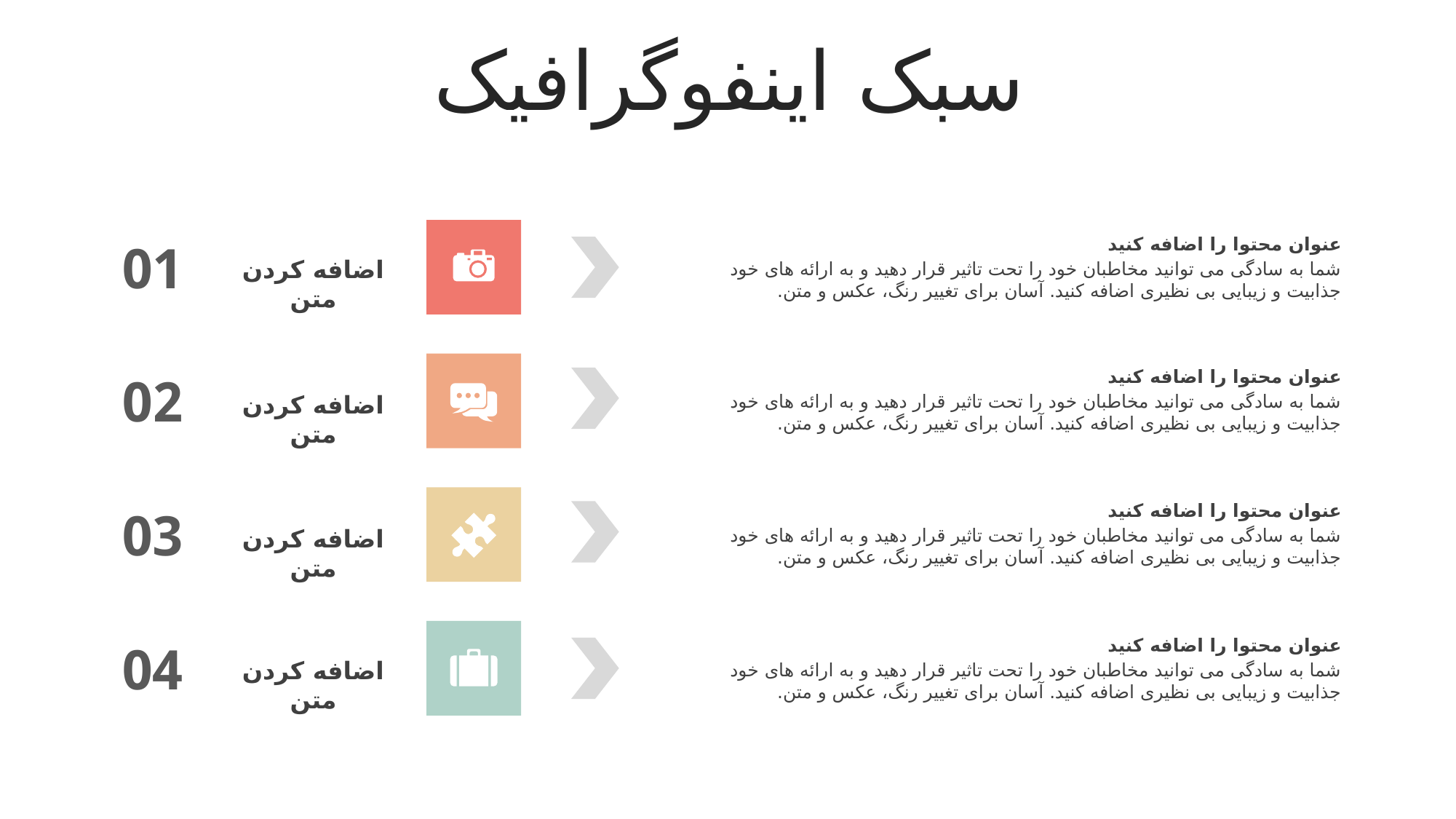

سبک اینفوگرافیک

عنوان محتوا را اضافه کنید
شما به سادگی می توانید مخاطبان خود را تحت تاثیر قرار دهید و به ارائه های خود جذابیت و زیبایی بی نظیری اضافه کنید. آسان برای تغییر رنگ، عکس و متن.
01

اضافه کردن متن

عنوان محتوا را اضافه کنید
شما به سادگی می توانید مخاطبان خود را تحت تاثیر قرار دهید و به ارائه های خود جذابیت و زیبایی بی نظیری اضافه کنید. آسان برای تغییر رنگ، عکس و متن.
02

اضافه کردن متن

عنوان محتوا را اضافه کنید
شما به سادگی می توانید مخاطبان خود را تحت تاثیر قرار دهید و به ارائه های خود جذابیت و زیبایی بی نظیری اضافه کنید. آسان برای تغییر رنگ، عکس و متن.
03

اضافه کردن متن

عنوان محتوا را اضافه کنید
شما به سادگی می توانید مخاطبان خود را تحت تاثیر قرار دهید و به ارائه های خود جذابیت و زیبایی بی نظیری اضافه کنید. آسان برای تغییر رنگ، عکس و متن.
04

اضافه کردن متن